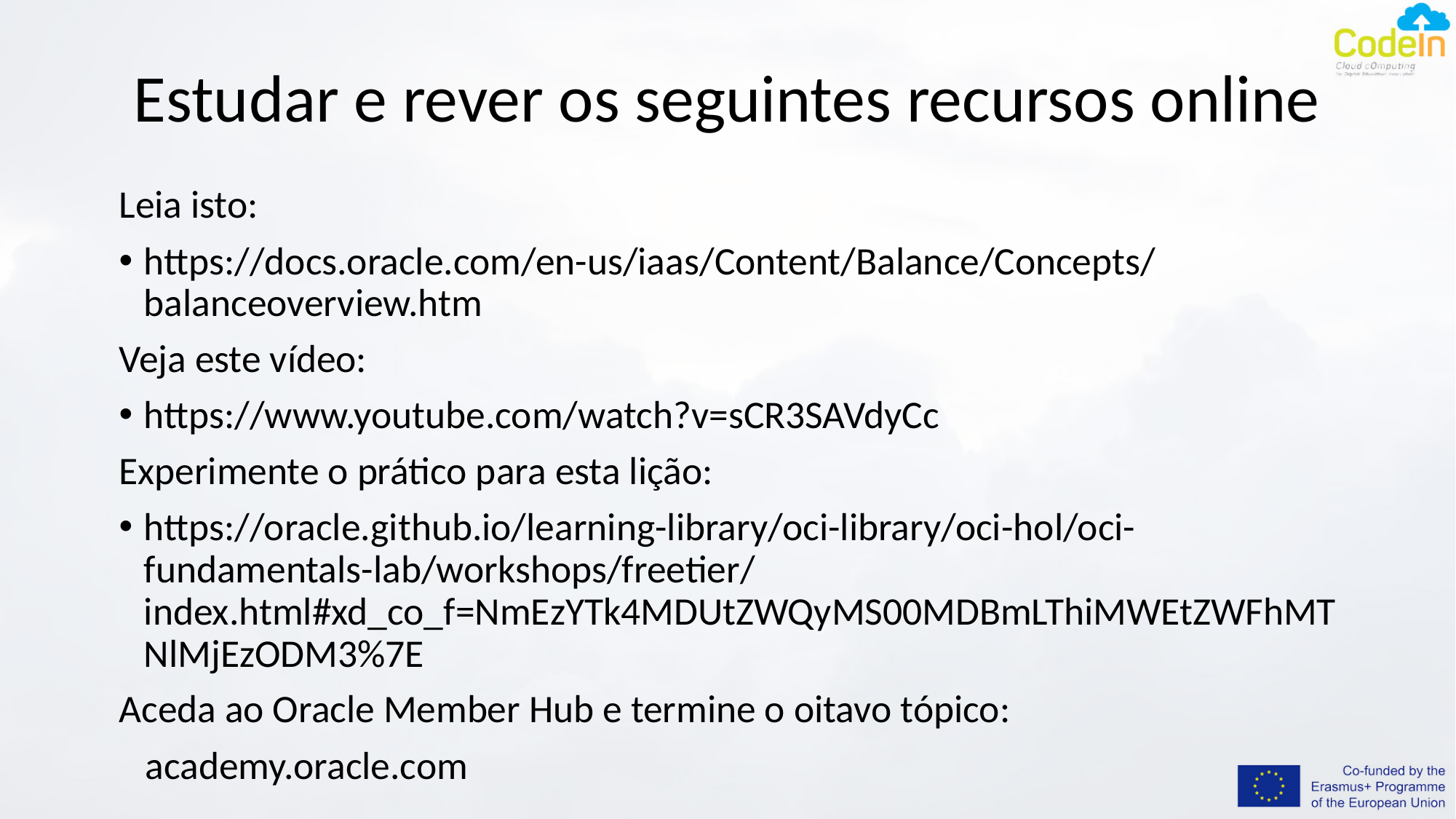

# Estudar e rever os seguintes recursos online
Leia isto:
https://docs.oracle.com/en-us/iaas/Content/Balance/Concepts/balanceoverview.htm
Veja este vídeo:
https://www.youtube.com/watch?v=sCR3SAVdyCc
Experimente o prático para esta lição:
https://oracle.github.io/learning-library/oci-library/oci-hol/oci-fundamentals-lab/workshops/freetier/index.html#xd_co_f=NmEzYTk4MDUtZWQyMS00MDBmLThiMWEtZWFhMTNlMjEzODM3%7E
Aceda ao Oracle Member Hub e termine o oitavo tópico:
   academy.oracle.com